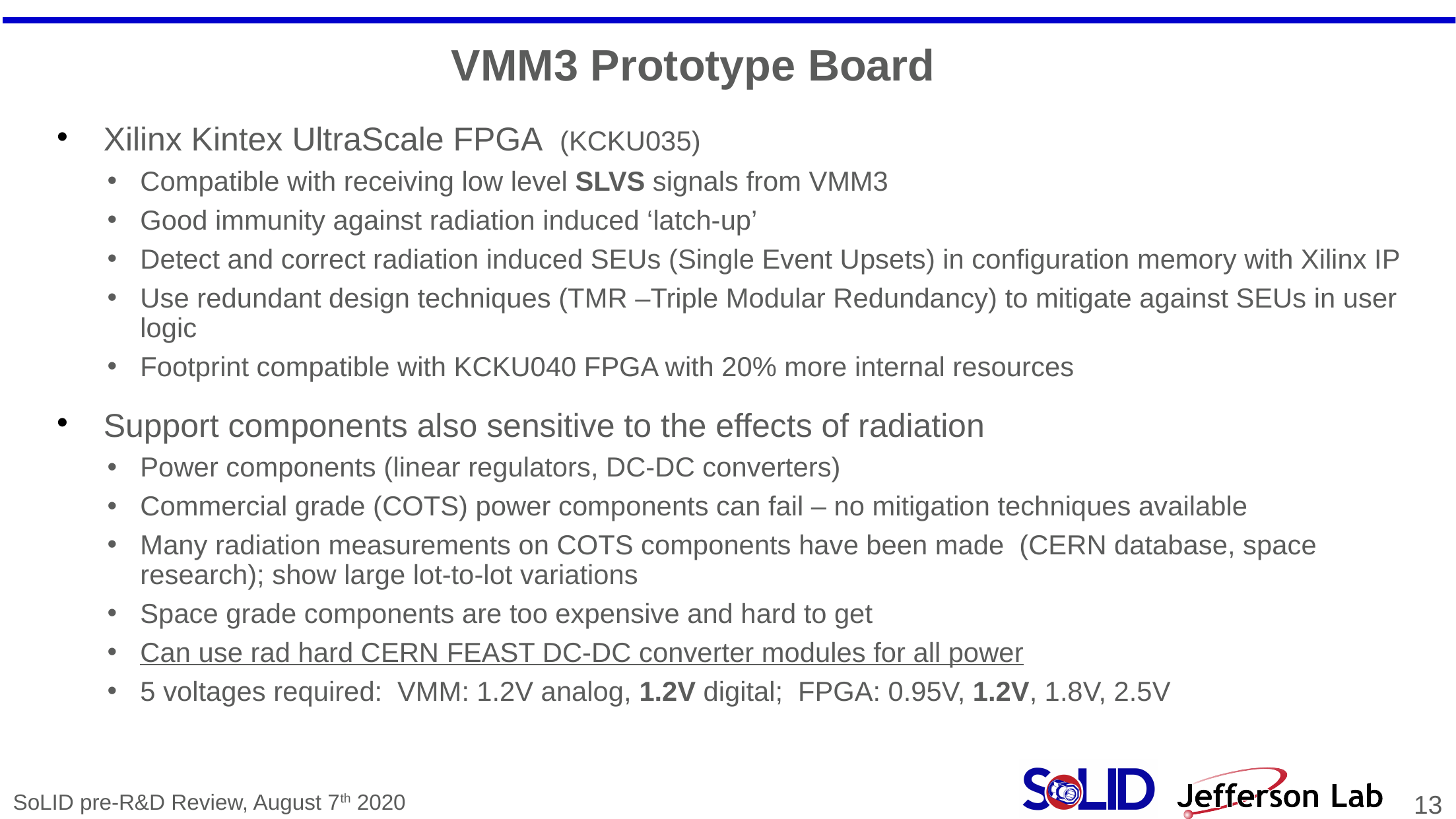

# VMM3 Prototype Board
Xilinx Kintex UltraScale FPGA  (KCKU035)
Compatible with receiving low level SLVS signals from VMM3
Good immunity against radiation induced ‘latch-up’
Detect and correct radiation induced SEUs (Single Event Upsets) in configuration memory with Xilinx IP
Use redundant design techniques (TMR –Triple Modular Redundancy) to mitigate against SEUs in user logic
Footprint compatible with KCKU040 FPGA with 20% more internal resources
Support components also sensitive to the effects of radiation
Power components (linear regulators, DC-DC converters)
Commercial grade (COTS) power components can fail – no mitigation techniques available
Many radiation measurements on COTS components have been made  (CERN database, space research); show large lot-to-lot variations
Space grade components are too expensive and hard to get
Can use rad hard CERN FEAST DC-DC converter modules for all power
5 voltages required:  VMM: 1.2V analog, 1.2V digital;  FPGA: 0.95V, 1.2V, 1.8V, 2.5V